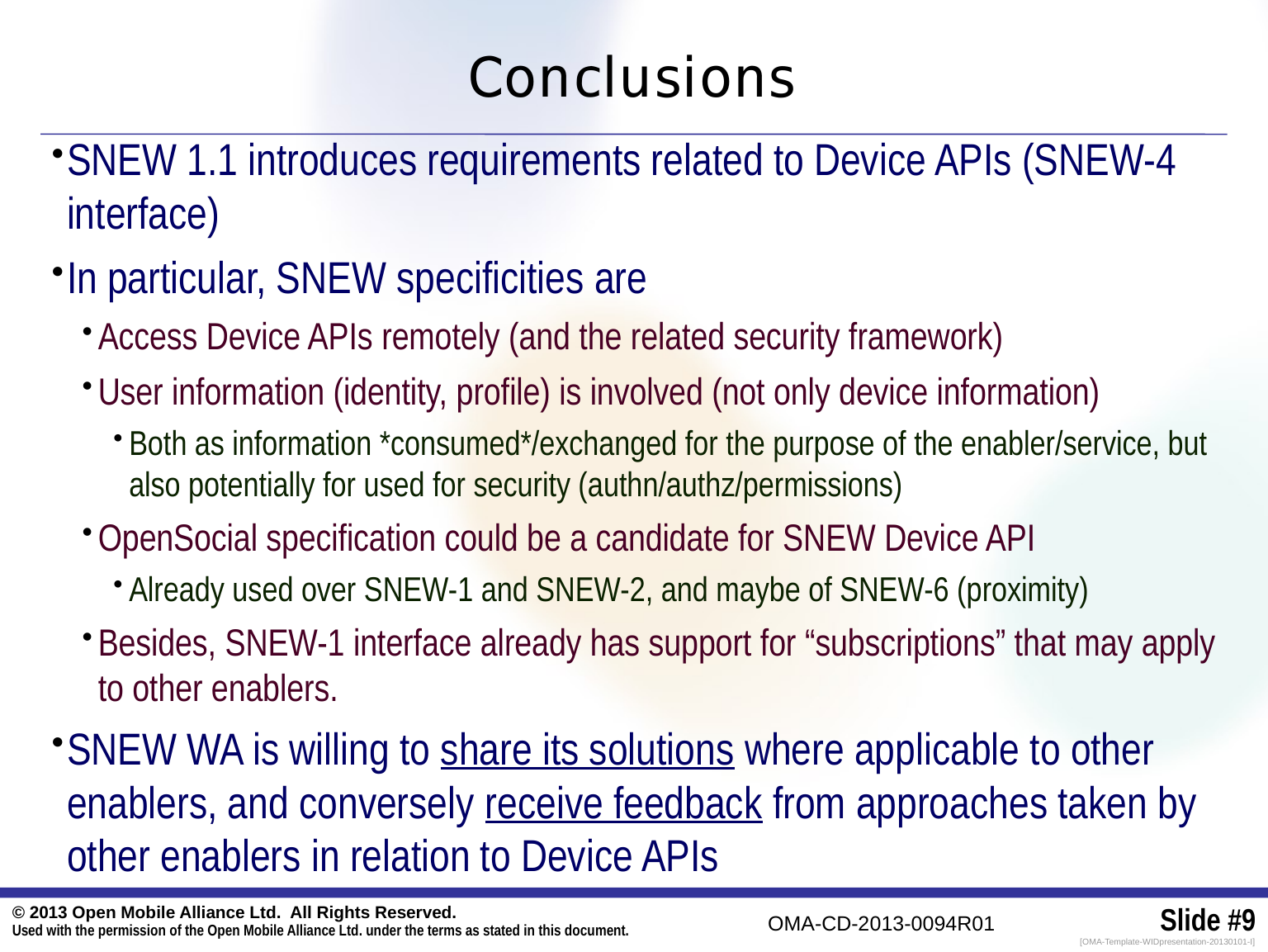

# Conclusions
SNEW 1.1 introduces requirements related to Device APIs (SNEW-4 interface)
In particular, SNEW specificities are
Access Device APIs remotely (and the related security framework)
User information (identity, profile) is involved (not only device information)
Both as information *consumed*/exchanged for the purpose of the enabler/service, but also potentially for used for security (authn/authz/permissions)
OpenSocial specification could be a candidate for SNEW Device API
Already used over SNEW-1 and SNEW-2, and maybe of SNEW-6 (proximity)
Besides, SNEW-1 interface already has support for “subscriptions” that may apply to other enablers.
SNEW WA is willing to share its solutions where applicable to other enablers, and conversely receive feedback from approaches taken by  other enablers in relation to Device APIs